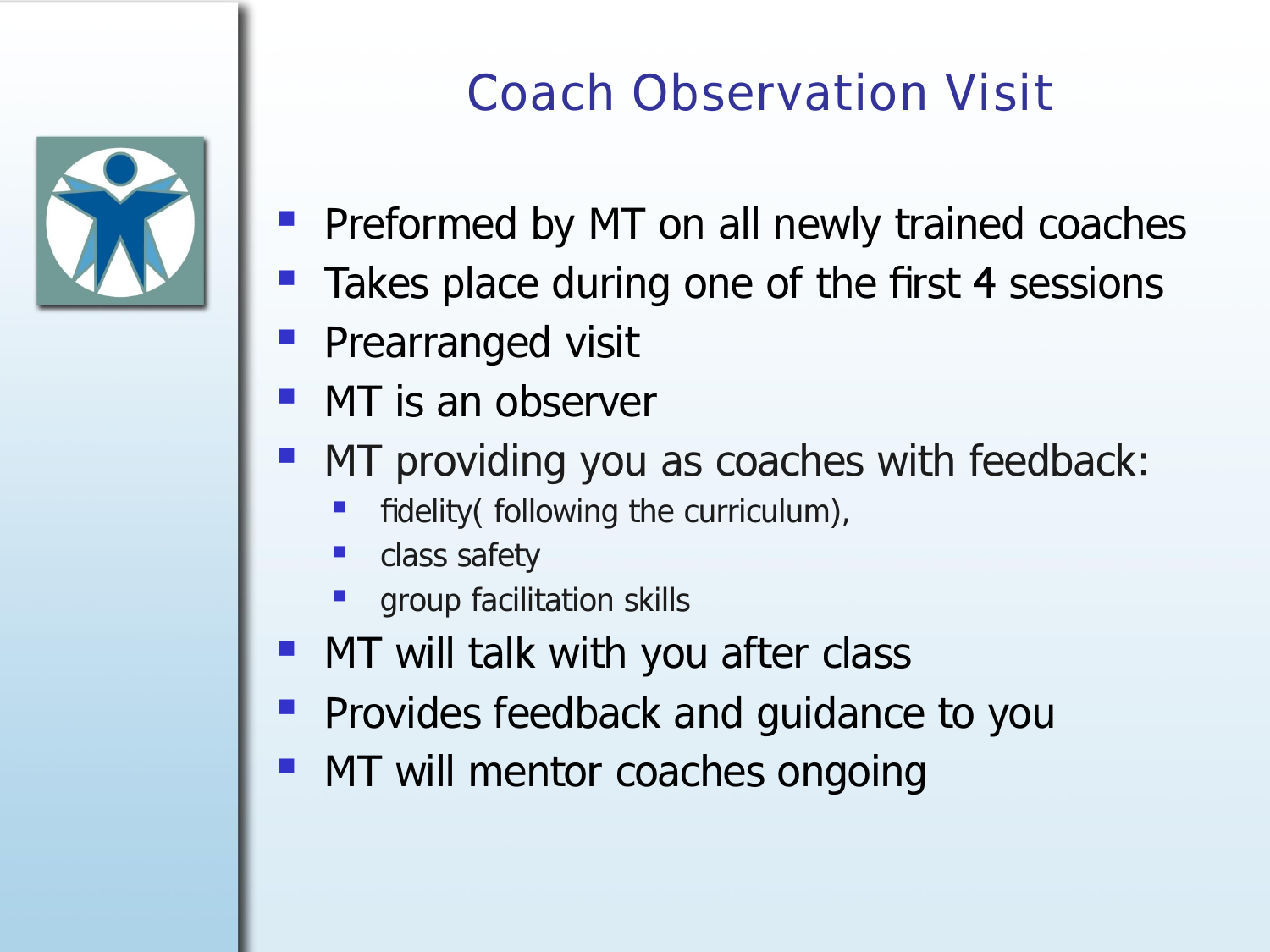

# Coach Observation Visit
Preformed by MT on all newly trained coaches
Takes place during one of the first 4 sessions
Prearranged visit
MT is an observer
MT providing you as coaches with feedback:
fidelity( following the curriculum),
class safety
group facilitation skills
MT will talk with you after class
Provides feedback and guidance to you
MT will mentor coaches ongoing